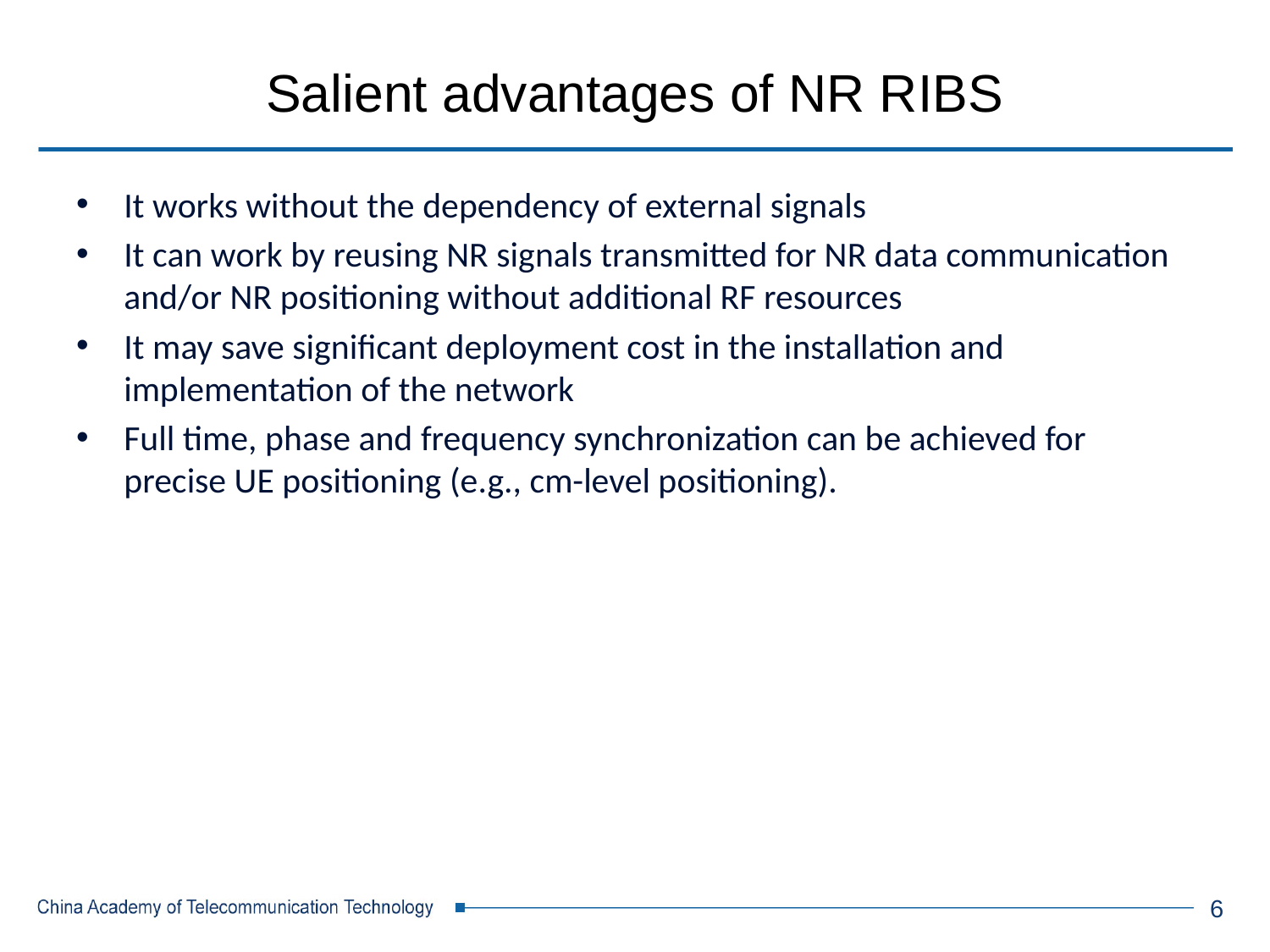

# Salient advantages of NR RIBS
It works without the dependency of external signals
It can work by reusing NR signals transmitted for NR data communication and/or NR positioning without additional RF resources
It may save significant deployment cost in the installation and implementation of the network
Full time, phase and frequency synchronization can be achieved for precise UE positioning (e.g., cm-level positioning).
6